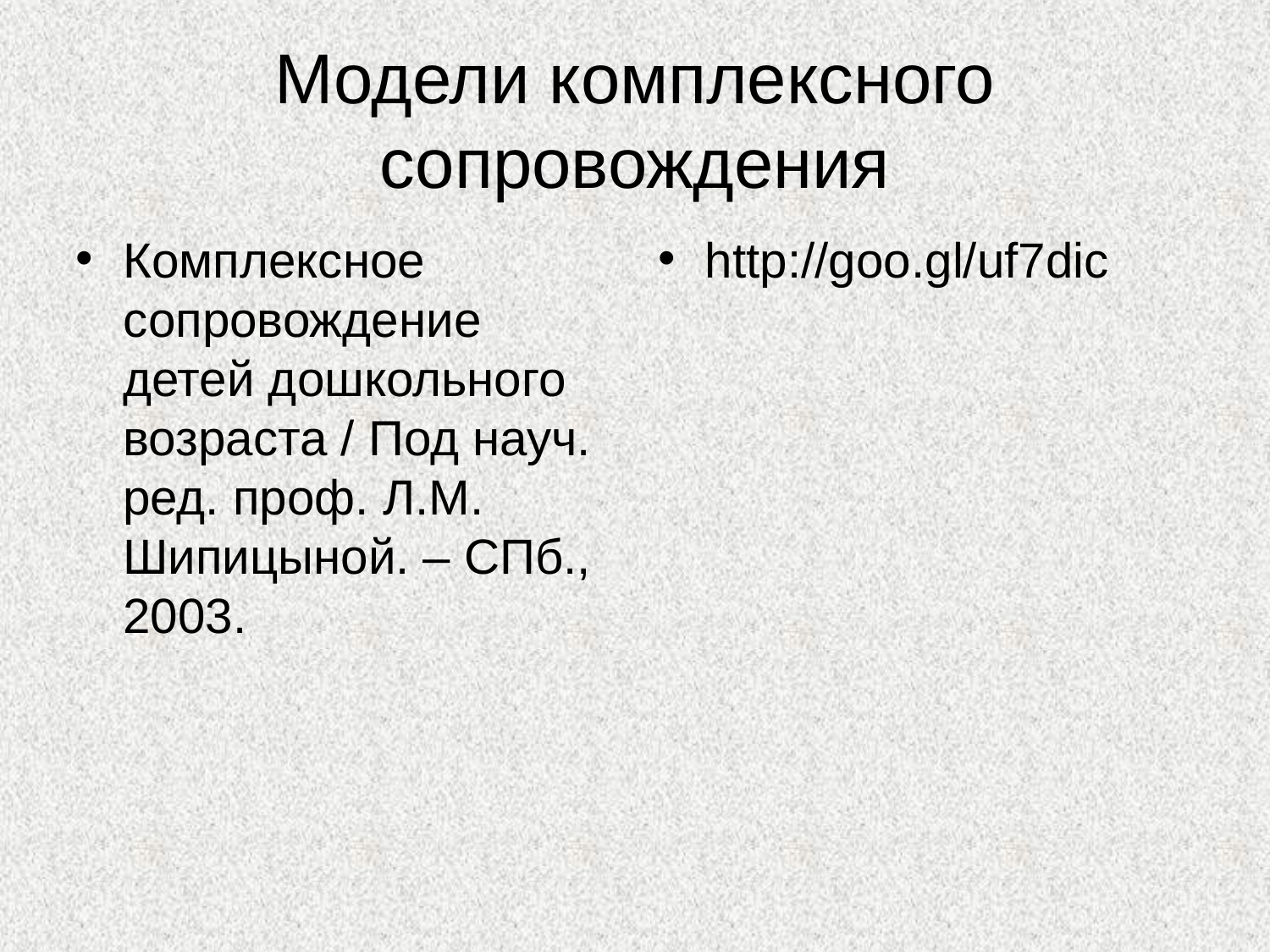

Модели комплексного сопровождения
Комплексное сопровождение детей дошкольного возраста / Под науч. ред. проф. Л.М. Шипицыной. – СПб., 2003.
http://goo.gl/uf7dic